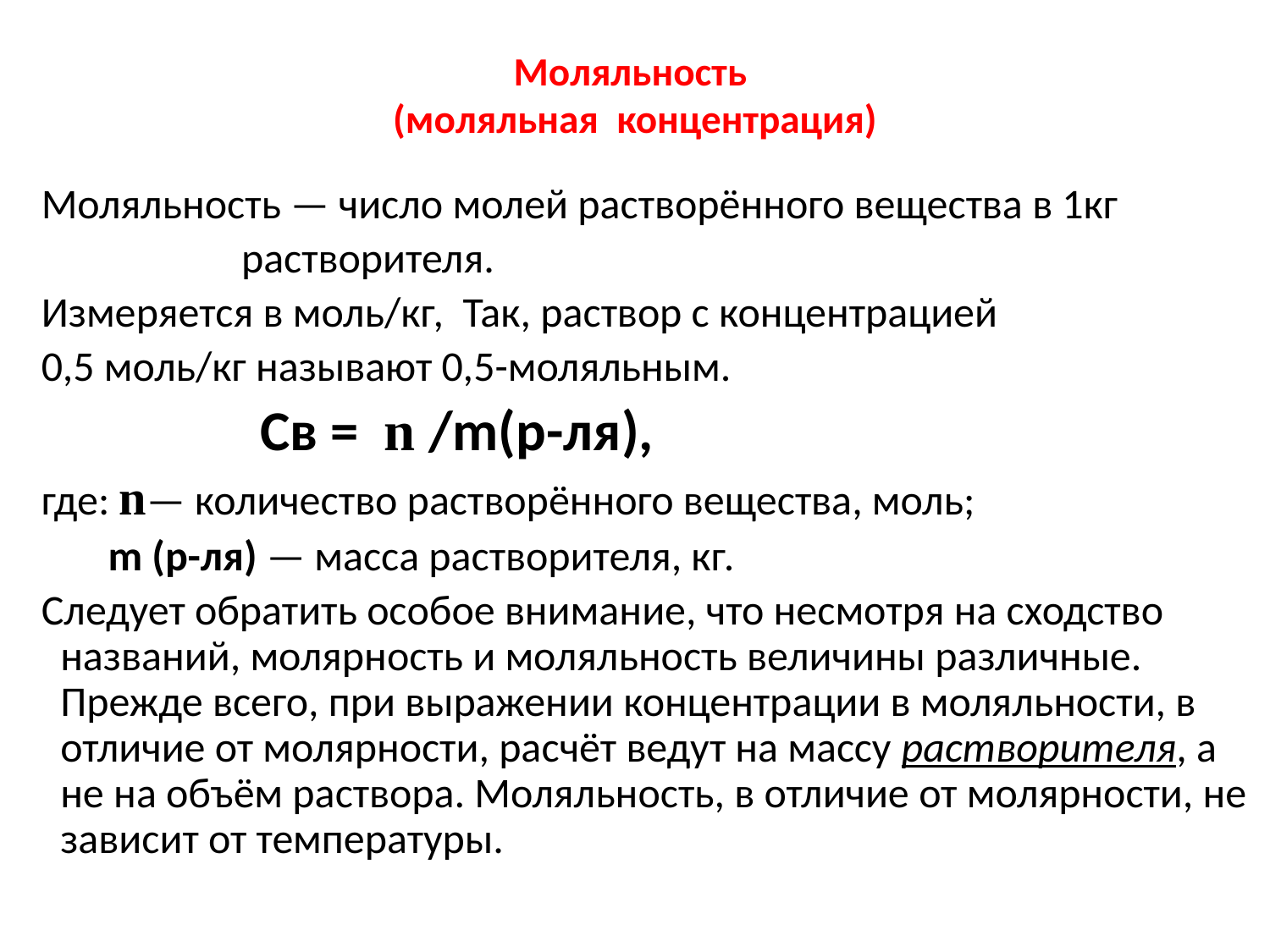

# Моляльность (моляльная  концентрация)
   Моляльность — число молей растворённого вещества в 1кг
                        растворителя.
   Измеряется в моль/кг,  Так, раствор с концентрацией
   0,5 моль/кг называют 0,5-моляльным.
                          Св =  n /m(р-ля),
   где: n— количество растворённого вещества, моль;
          m (р-ля) — масса растворителя, кг.
   Следует обратить особое внимание, что несмотря на сходство названий, молярность и моляльность величины различные. Прежде всего, при выражении концентрации в моляльности, в отличие от молярности, расчёт ведут на массу растворителя, а не на объём раствора. Моляльность, в отличие от молярности, не зависит от температуры.